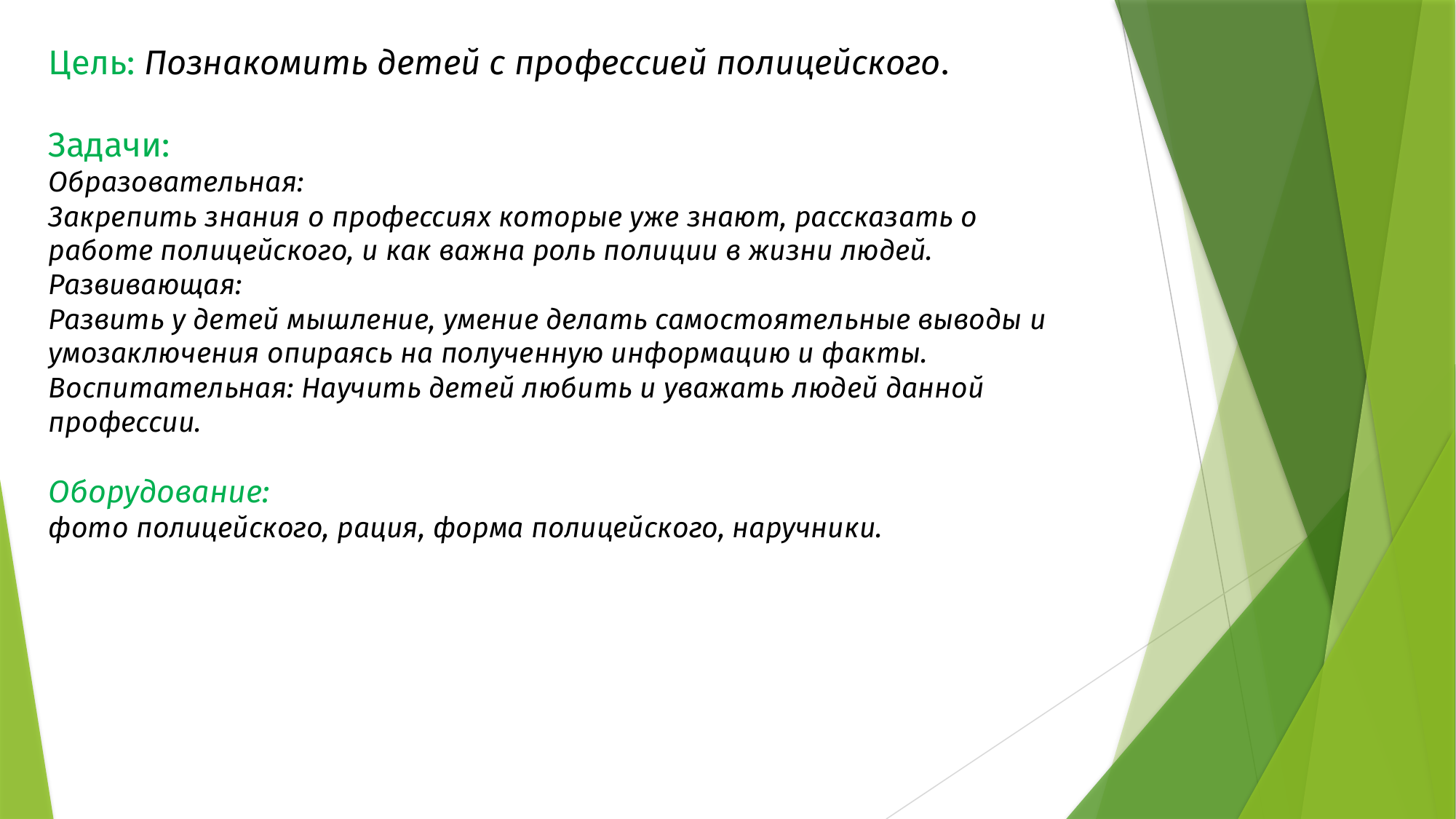

# Цель: Познакомить детей с профессией полицейского. Задачи: Образовательная: Закрепить знания о профессиях которые уже знают, рассказать о работе полицейского, и как важна роль полиции в жизни людей. Развивающая: Развить у детей мышление, умение делать самостоятельные выводы и умозаключения опираясь на полученную информацию и факты. Воспитательная: Научить детей любить и уважать людей данной профессии. Оборудование: фото полицейского, рация, форма полицейского, наручники.